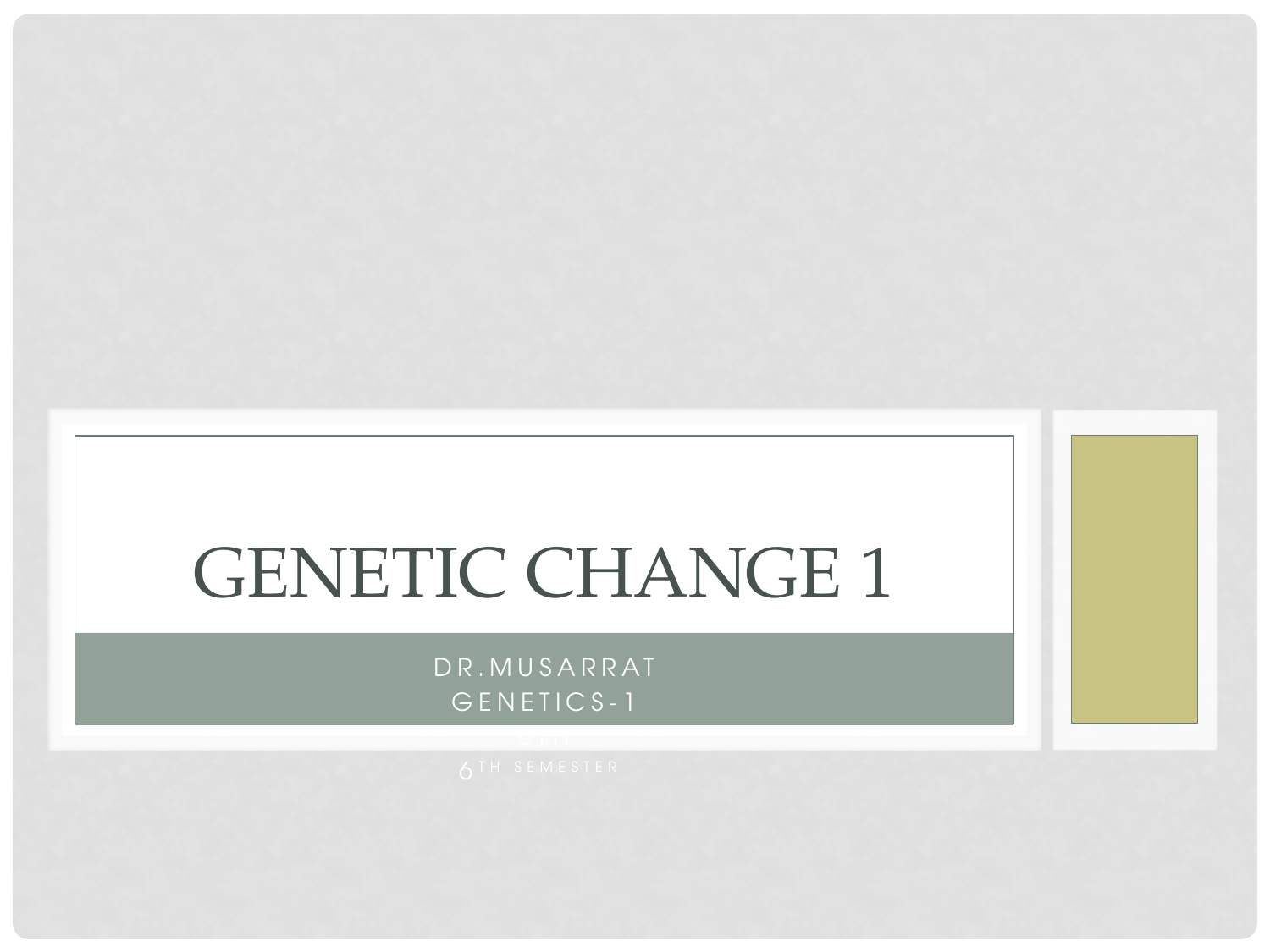

# GENETIC CHANGE 1
Dr.Musarrat
Genetics-1
6th
6th Semester